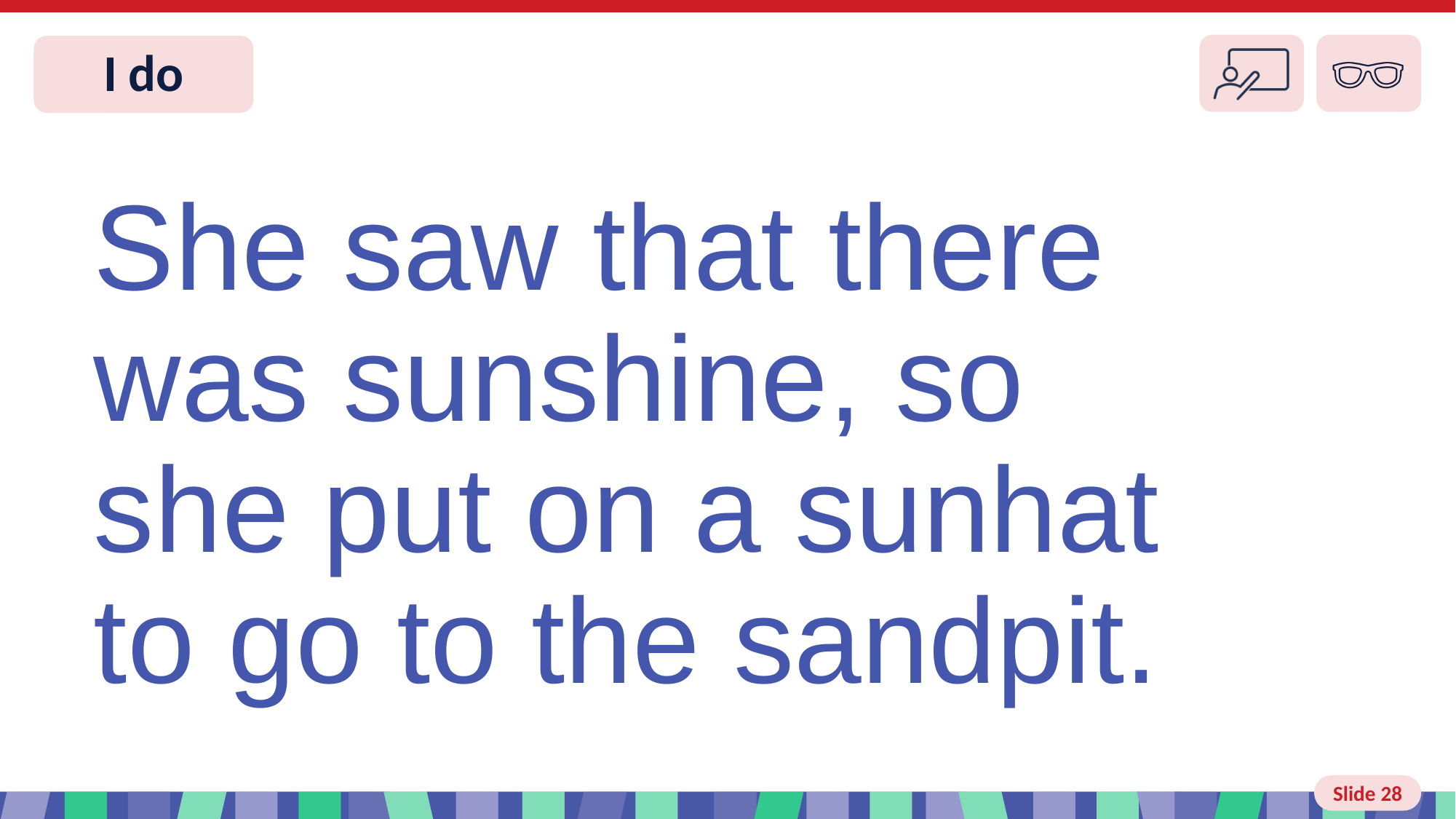

Slide 28 I do
She saw that there was sunshine, so she put on a sunhat to go to the sandpit.